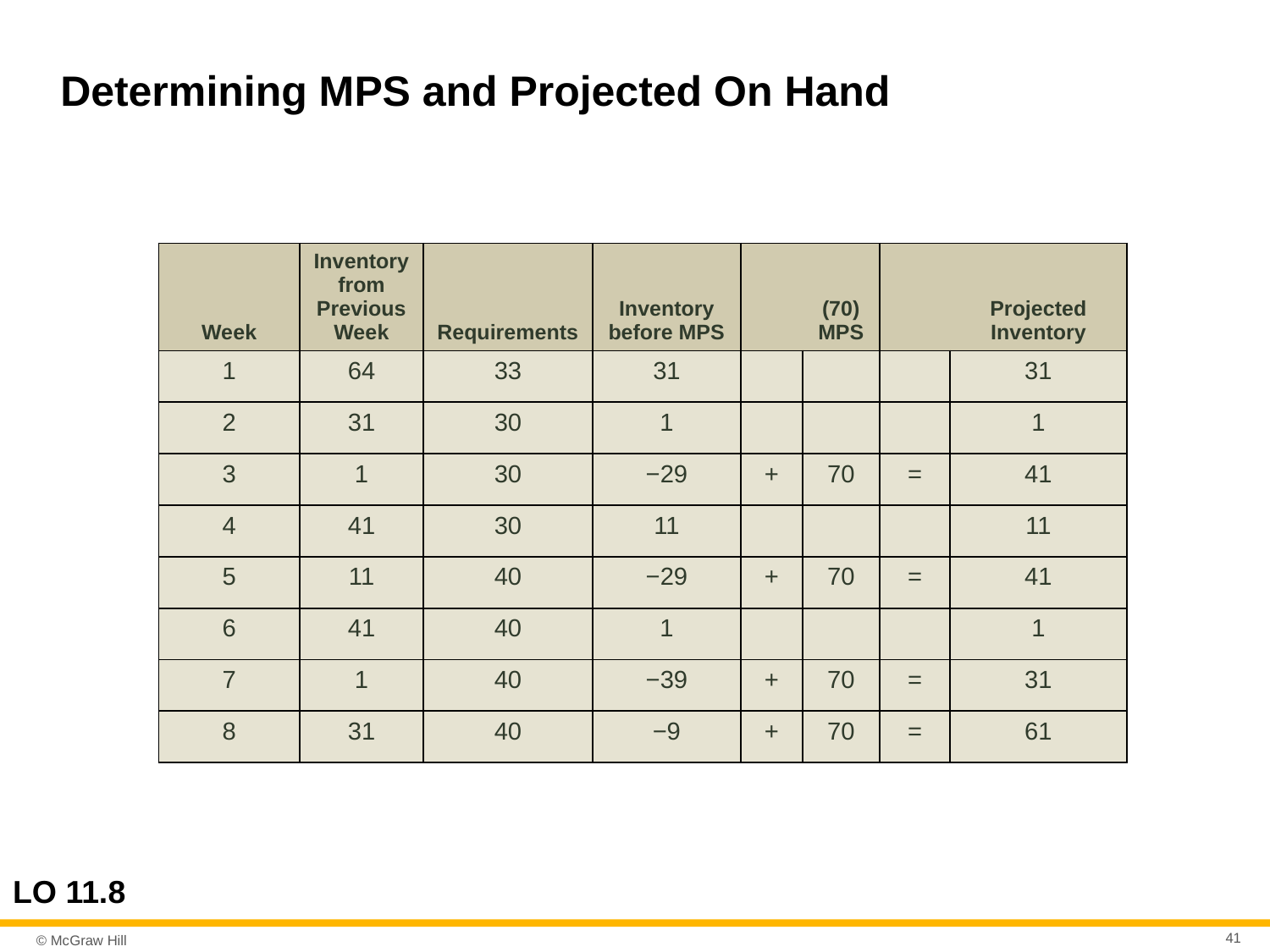

# Determining MPS and Projected On Hand
| Week | Inventory from Previous Week | Requirements | Inventory before MPS |  | (70) MPS |  | Projected Inventory |
| --- | --- | --- | --- | --- | --- | --- | --- |
| 1 | 64 | 33 | 31 |  |  |  | 31 |
| 2 | 31 | 30 | 1 |  |  |  | 1 |
| 3 | 1 | 30 | −29 | + | 70 | = | 41 |
| 4 | 41 | 30 | 11 |  |  |  | 11 |
| 5 | 11 | 40 | −29 | + | 70 | = | 41 |
| 6 | 41 | 40 | 1 |  |  |  | 1 |
| 7 | 1 | 40 | −39 | + | 70 | = | 31 |
| 8 | 31 | 40 | −9 | + | 70 | = | 61 |
LO 11.8